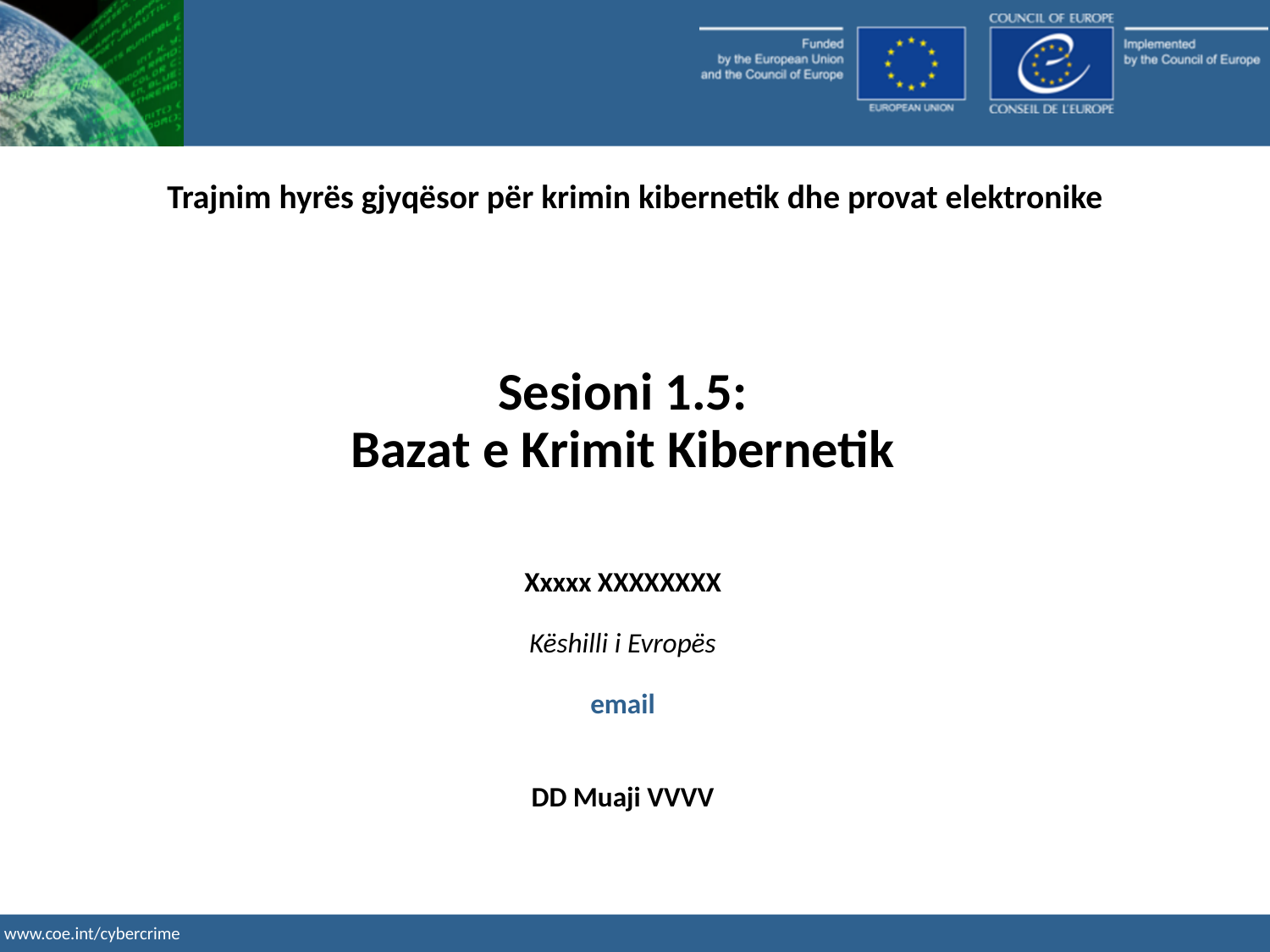

Trajnim hyrës gjyqësor për krimin kibernetik dhe provat elektronike

Sesioni 1.5:
Bazat e Krimit Kibernetik

Xxxxx XXXXXXXX

Këshilli i Evropës

email

DD Muaji VVVV